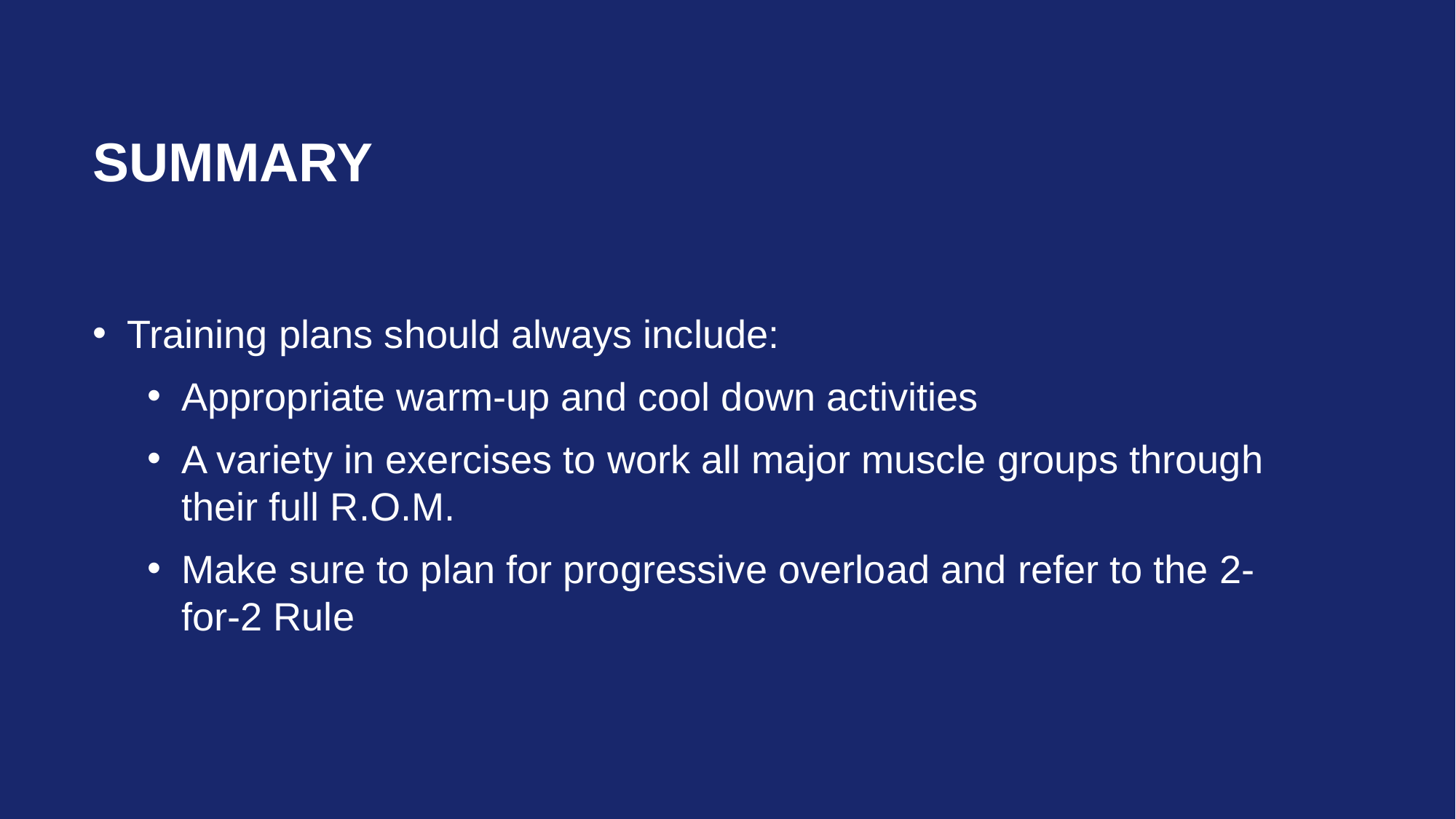

# Summary
Training plans should always include:
Appropriate warm-up and cool down activities
A variety in exercises to work all major muscle groups through their full R.O.M.
Make sure to plan for progressive overload and refer to the 2-for-2 Rule